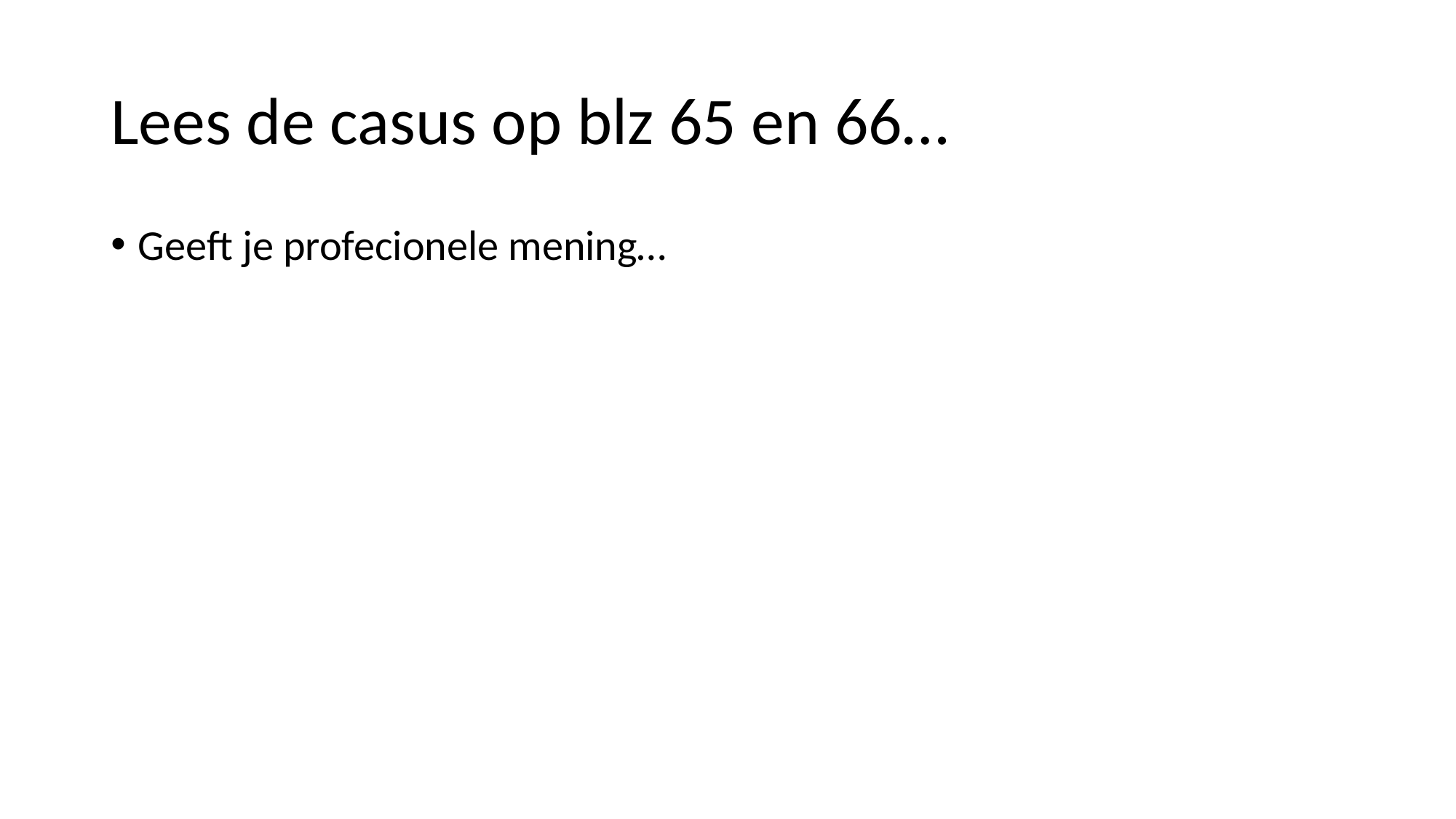

# Lees de casus op blz 65 en 66…
Geeft je profecionele mening…